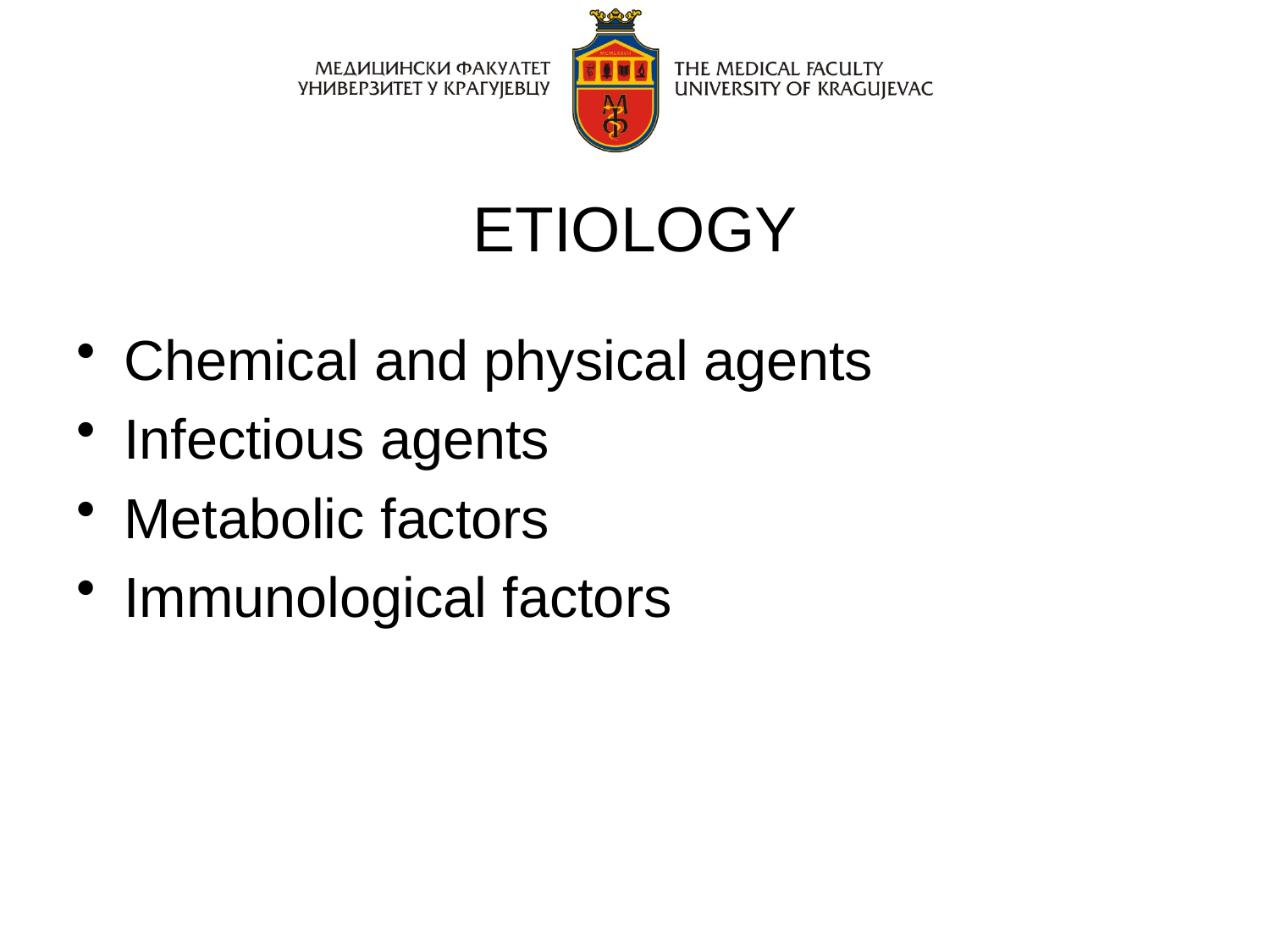

# ETIOLOGY
Chemical and physical agents
Infectious agents
Metabolic factors
Immunological factors